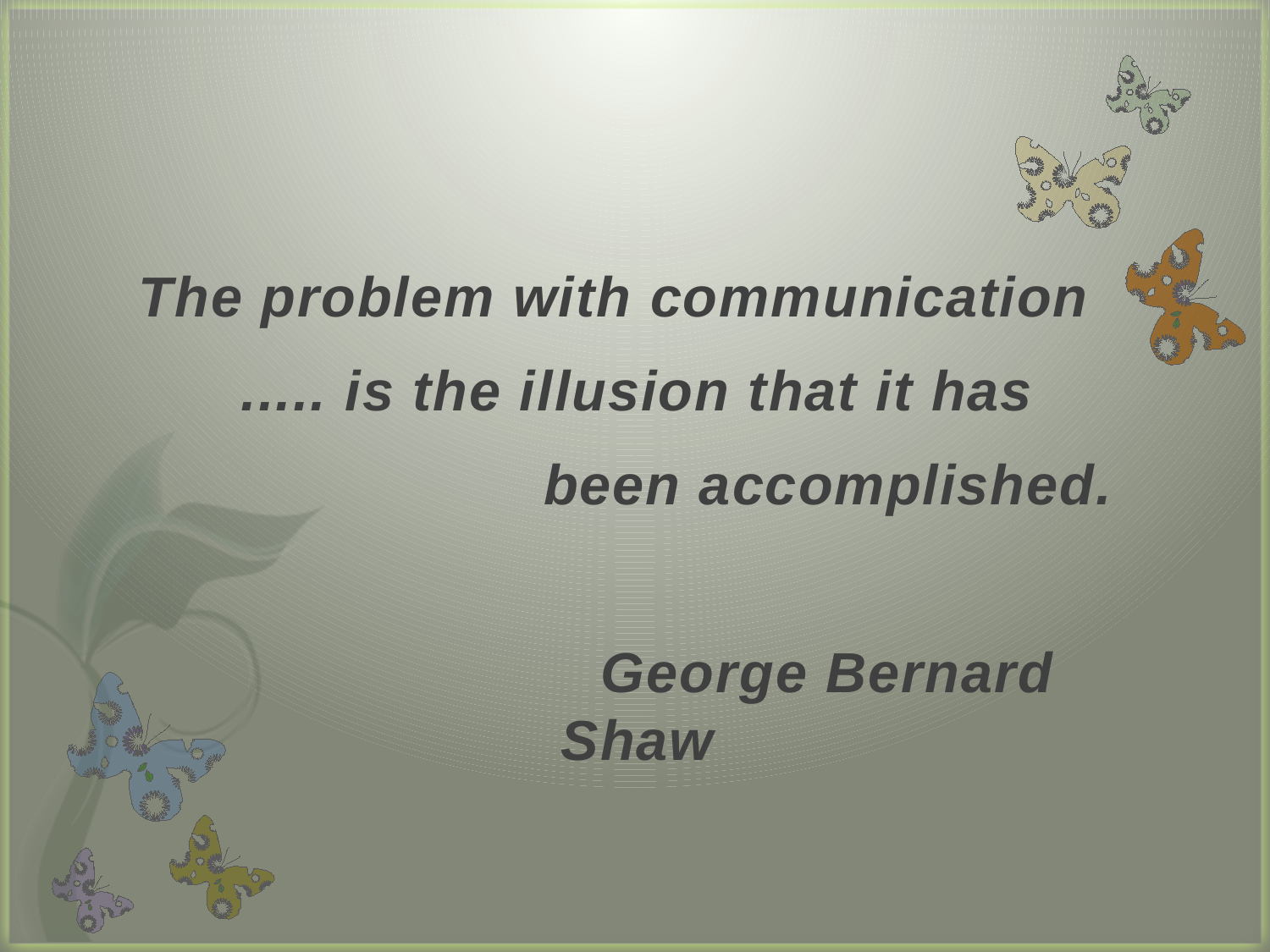

The problem with communication
	..... is the illusion that it has
				been accomplished.

				George Bernard Shaw